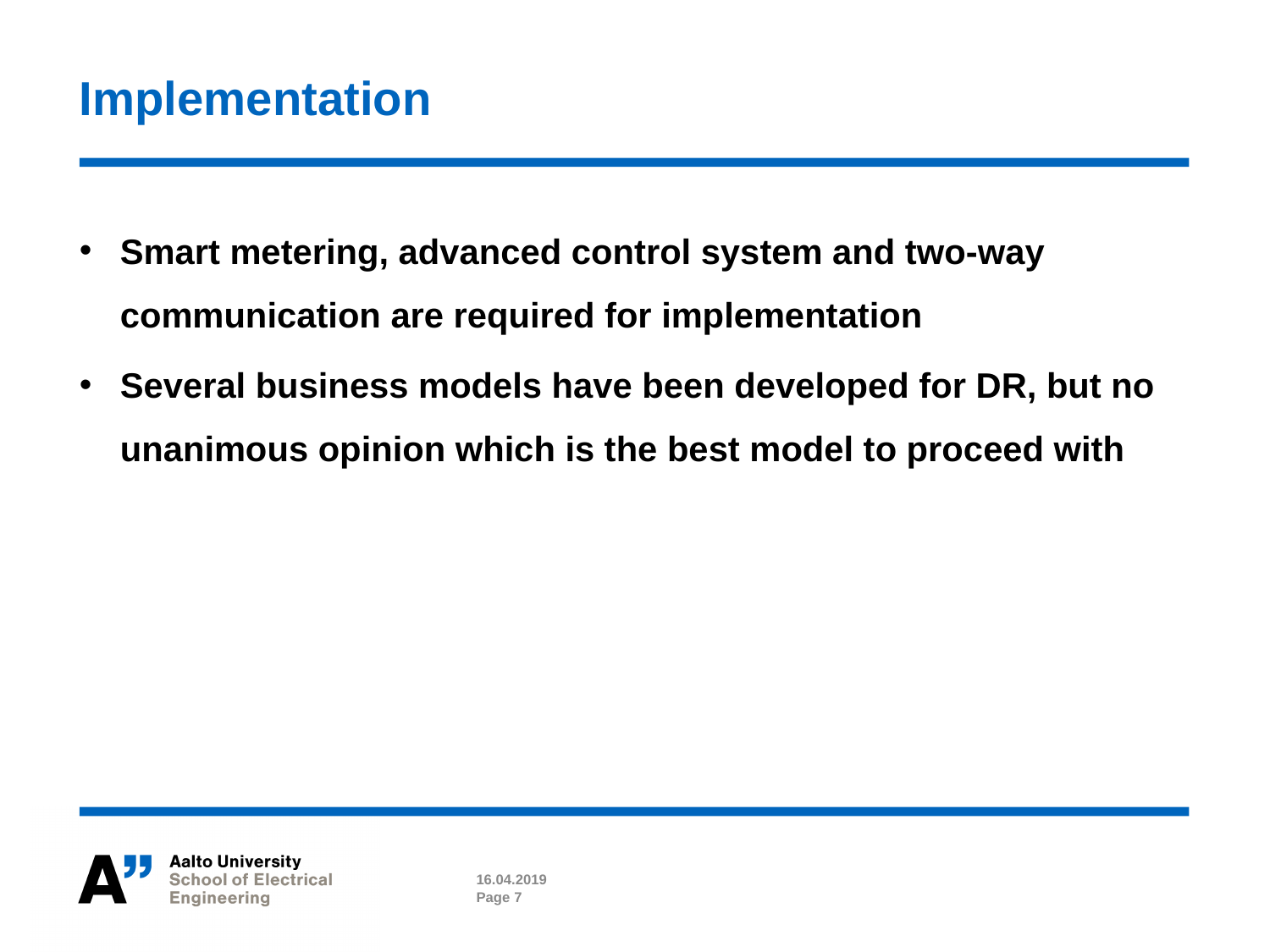

# Implementation
Smart metering, advanced control system and two-way communication are required for implementation
Several business models have been developed for DR, but no unanimous opinion which is the best model to proceed with

16.04.2019
Page 7